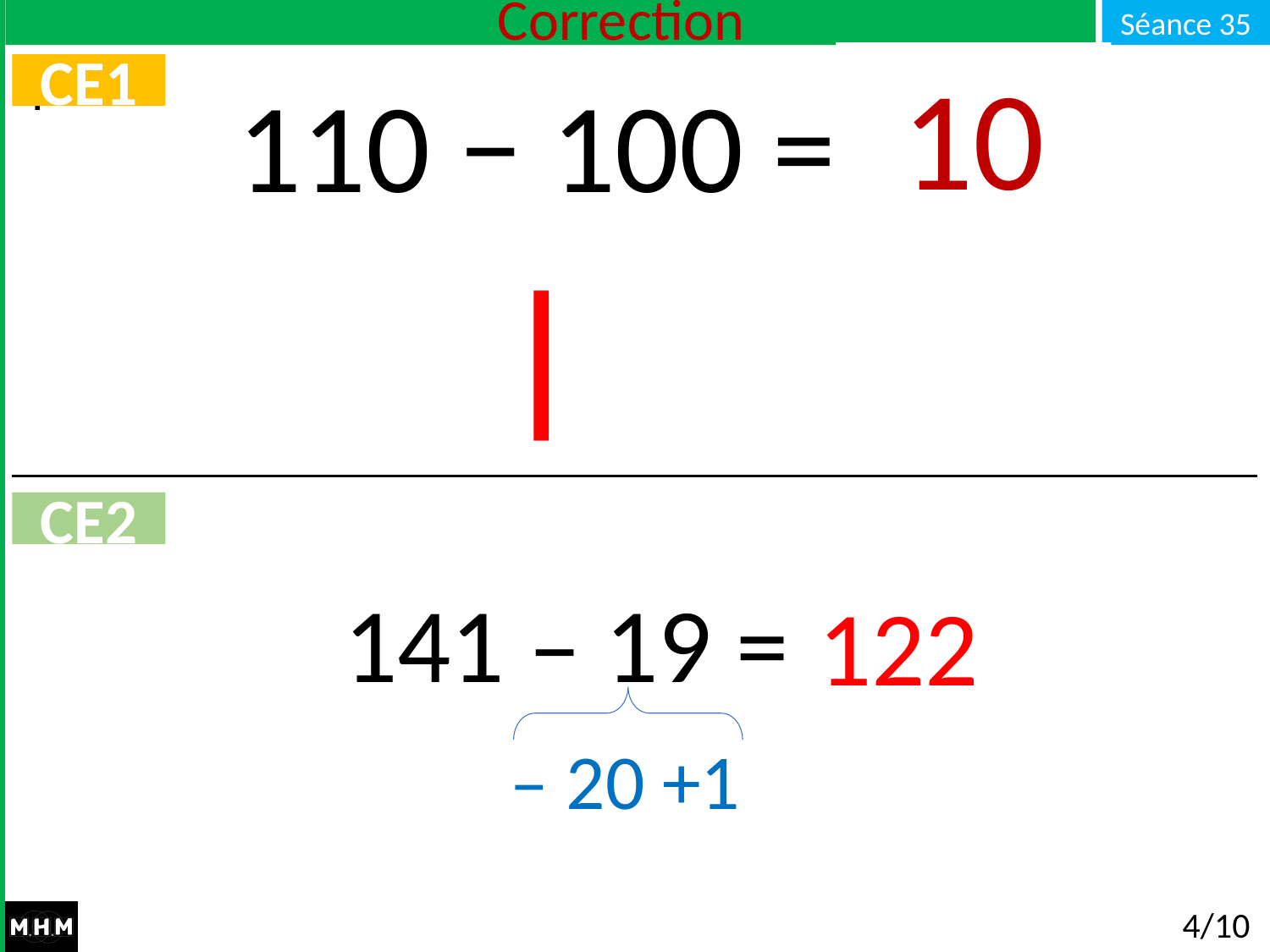

# Correction
10
CE1
110 − 100 = …

CE2
141 – 19 =
122

– 20 +1
4/10